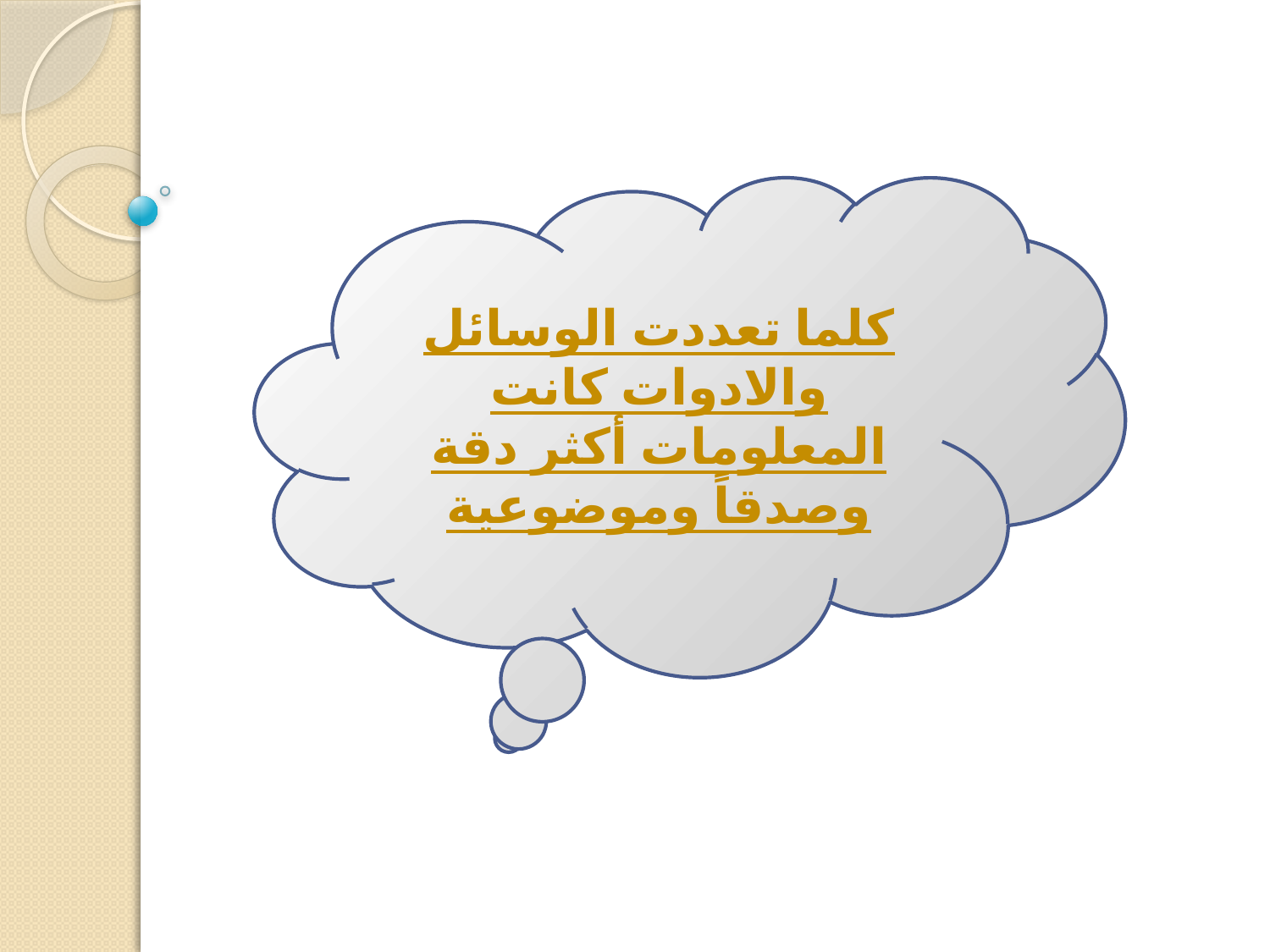

كلما تعددت الوسائل والادوات كانت المعلومات أكثر دقة وصدقاً وموضوعية